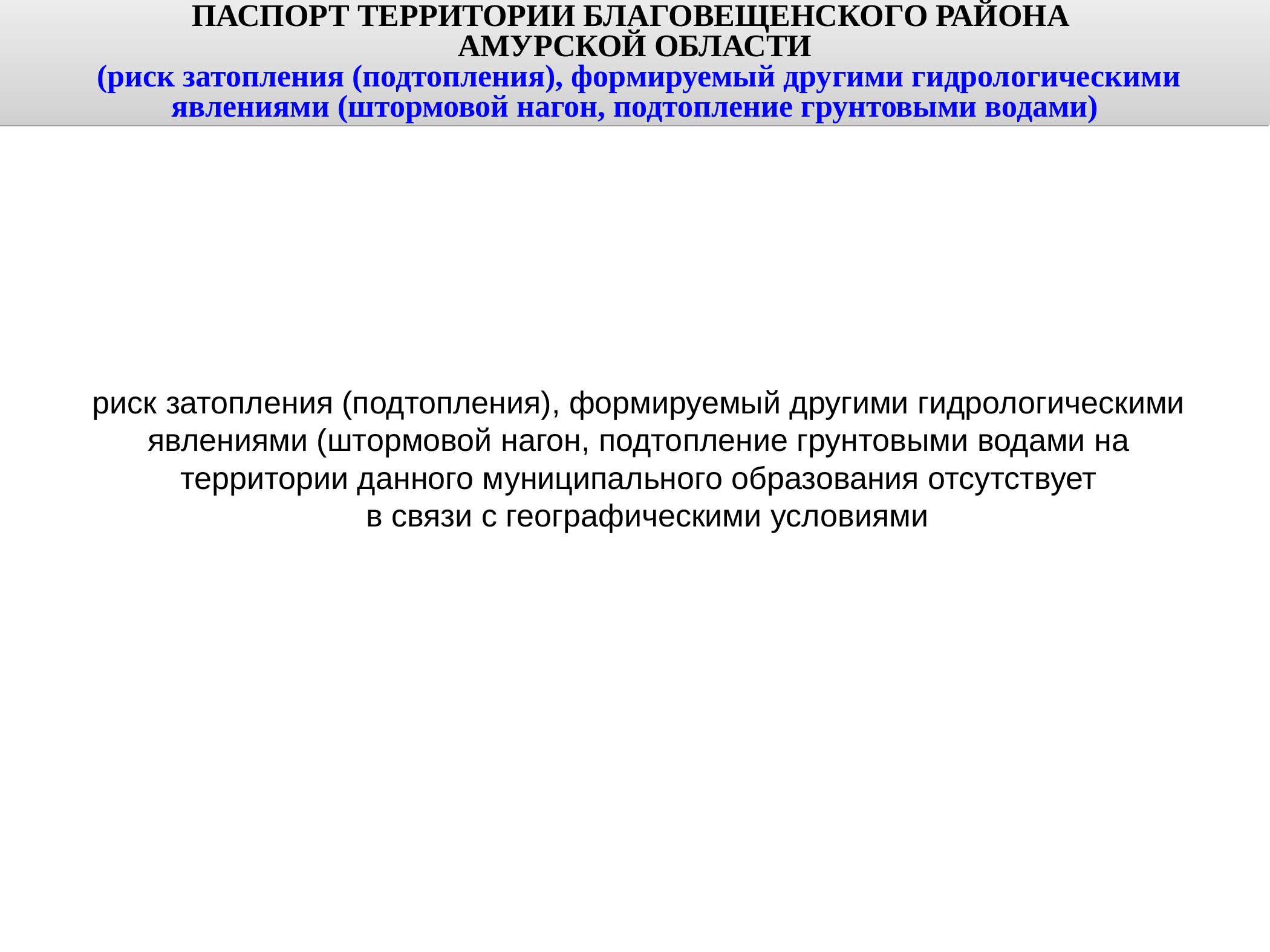

ПАСПОРТ ТЕРРИТОРИИ БЛАГОВЕЩЕНСКОГО РАЙОНА
АМУРСКОЙ ОБЛАСТИ
 (риск затопления (подтопления), формируемый другими гидрологическими явлениями (штормовой нагон, подтопление грунтовыми водами)
риск затопления (подтопления), формируемый другими гидрологическими явлениями (штормовой нагон, подтопление грунтовыми водами на территории данного муниципального образования отсутствует
  в связи с географическими условиями